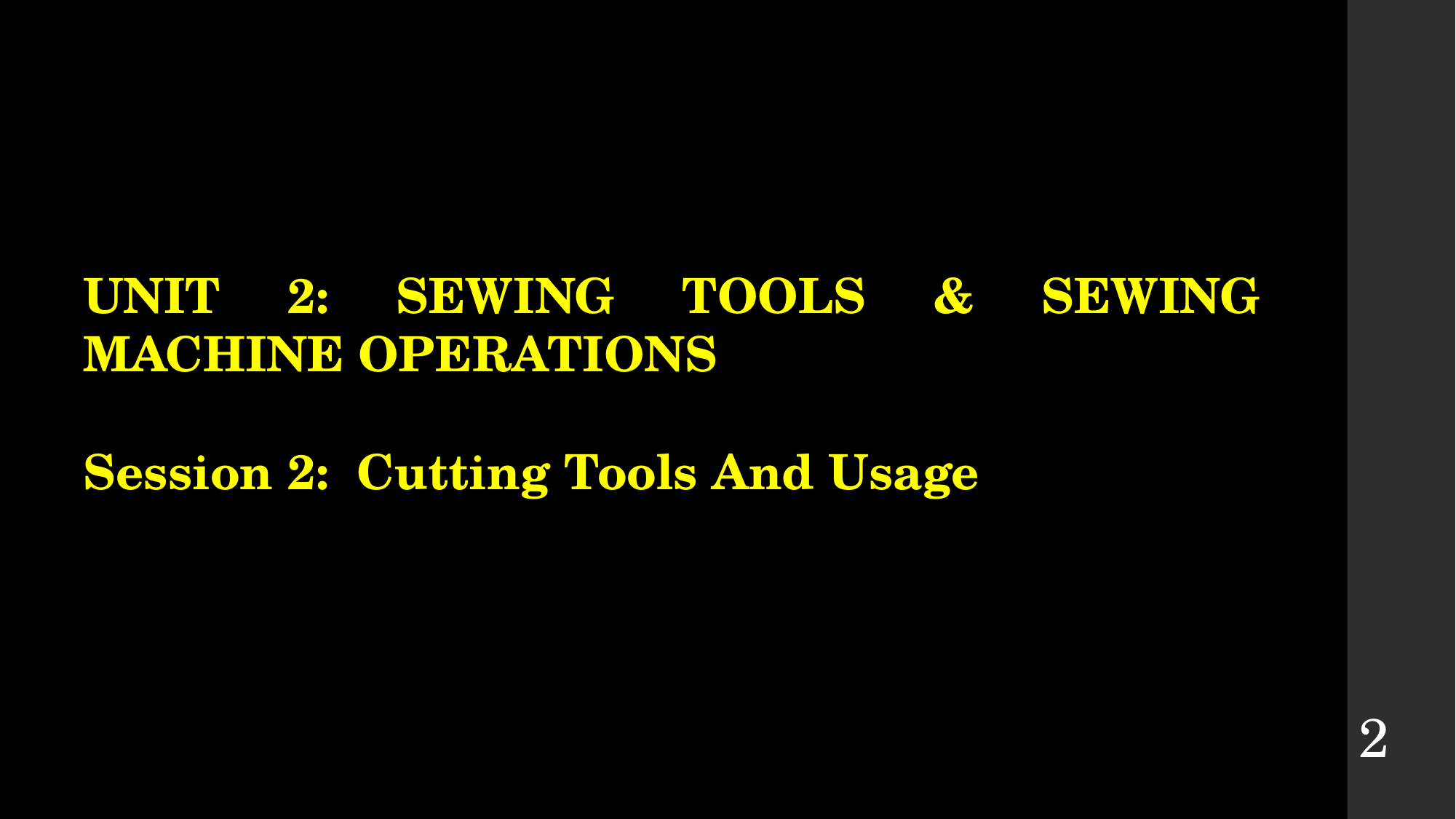

UNIT 2: SEWING TOOLS & SEWING MACHINE OPERATIONS

Session 2:  Cutting Tools And Usage
2